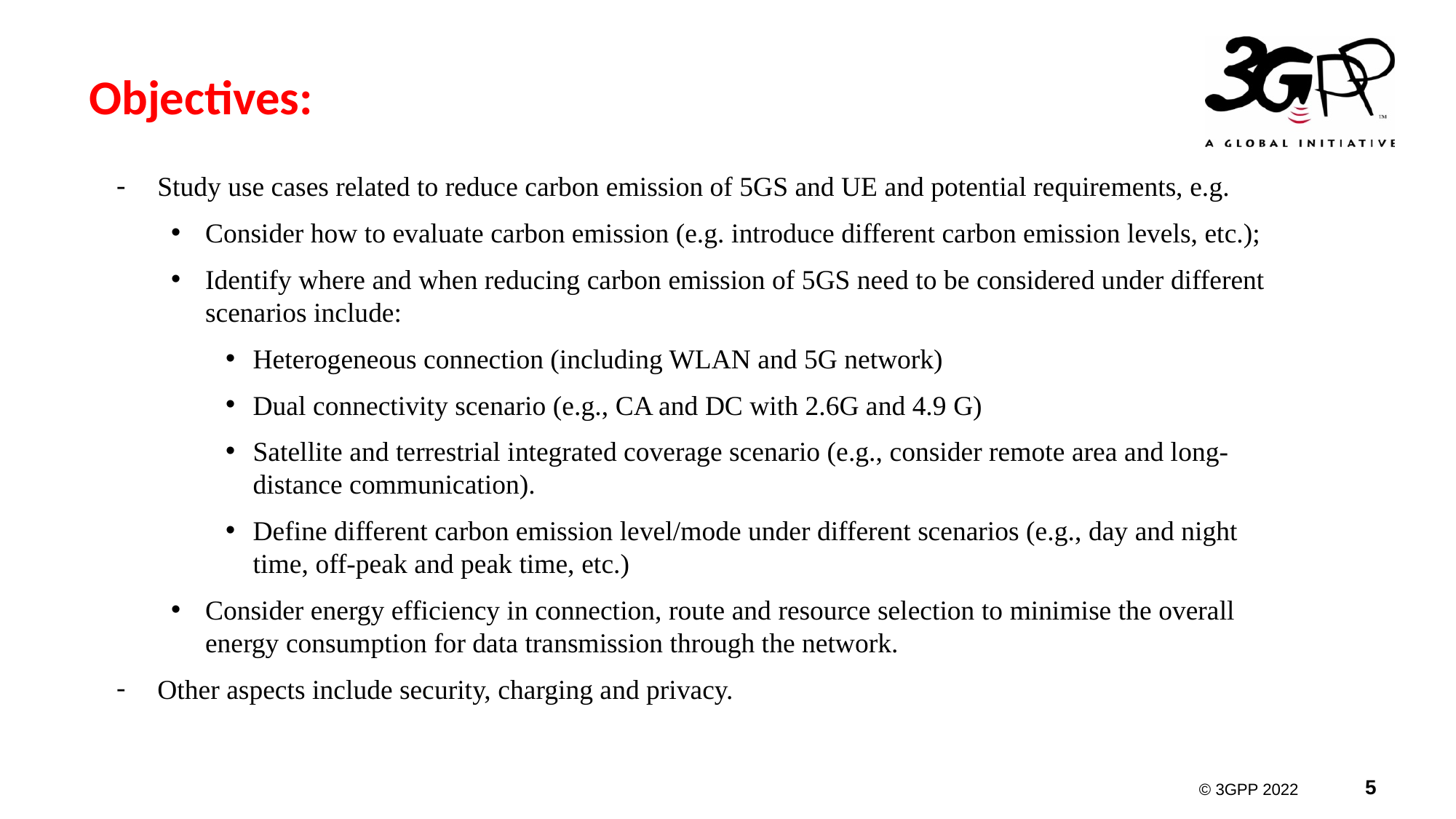

# Objectives:
Study use cases related to reduce carbon emission of 5GS and UE and potential requirements, e.g.
Consider how to evaluate carbon emission (e.g. introduce different carbon emission levels, etc.);
Identify where and when reducing carbon emission of 5GS need to be considered under different scenarios include:
Heterogeneous connection (including WLAN and 5G network)
Dual connectivity scenario (e.g., CA and DC with 2.6G and 4.9 G)
Satellite and terrestrial integrated coverage scenario (e.g., consider remote area and long-distance communication).
Define different carbon emission level/mode under different scenarios (e.g., day and night time, off-peak and peak time, etc.)
Consider energy efficiency in connection, route and resource selection to minimise the overall energy consumption for data transmission through the network.
Other aspects include security, charging and privacy.